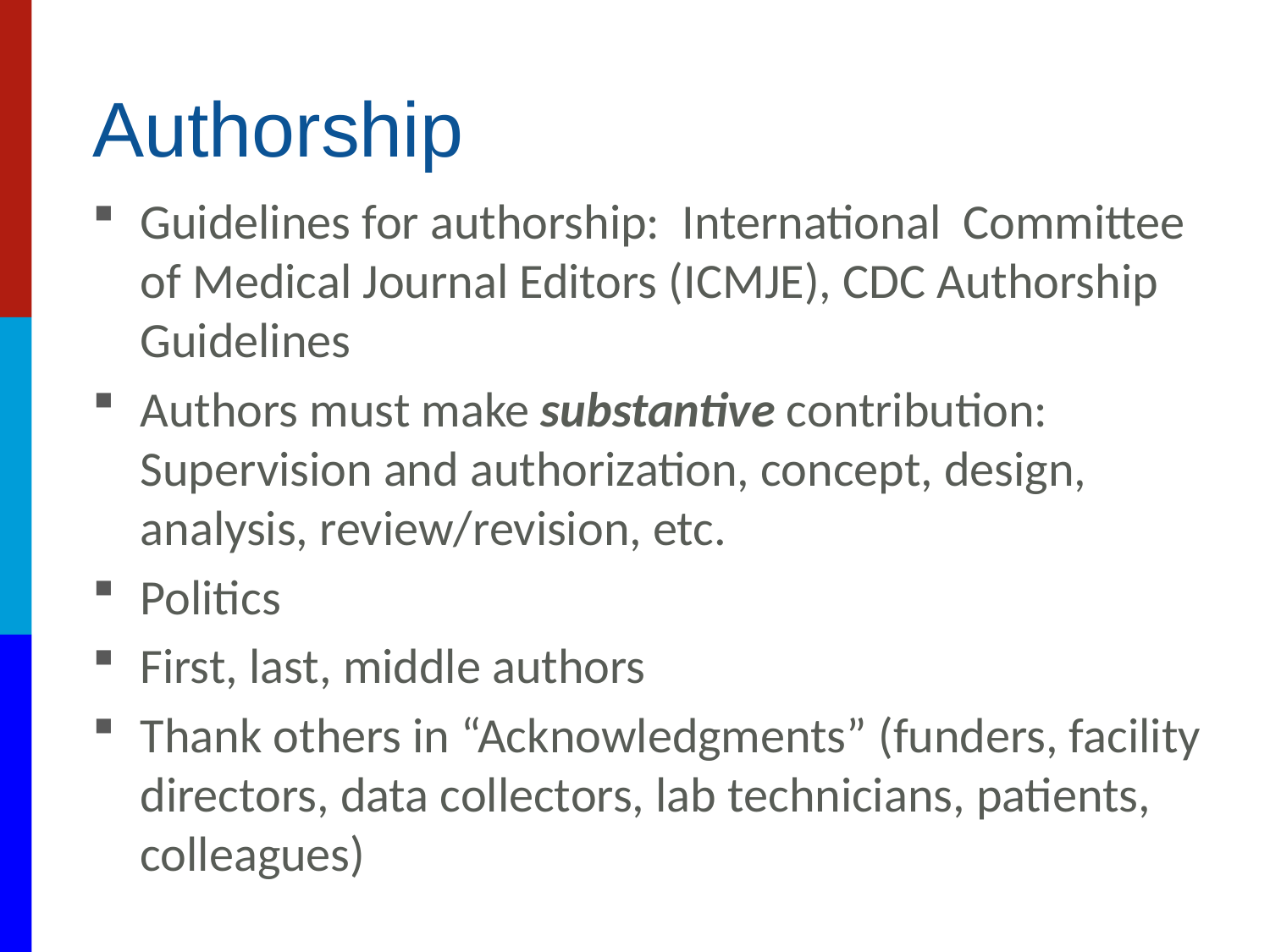

# Authorship
Guidelines for authorship:  International  Committee of Medical Journal Editors (ICMJE), CDC Authorship Guidelines
Authors must make substantive contribution: Supervision and authorization, concept, design, analysis, review/revision, etc.
Politics
First, last, middle authors
Thank others in “Acknowledgments” (funders, facility directors, data collectors, lab technicians, patients, colleagues)